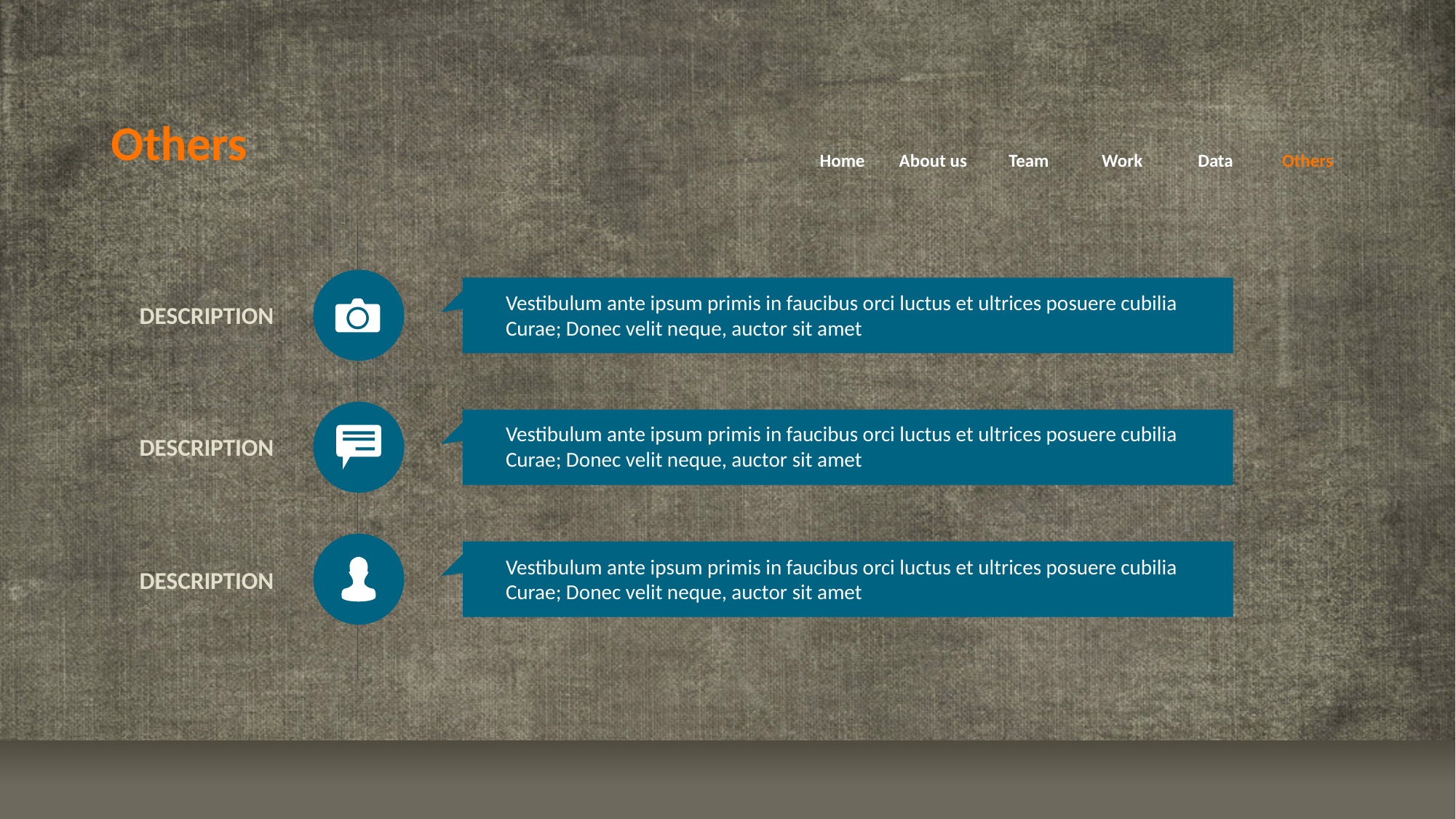

# Others
Others
Home
About us
Team
Work
Data

Vestibulum ante ipsum primis in faucibus orci luctus et ultrices posuere cubilia Curae; Donec velit neque, auctor sit amet
DESCRIPTION

Vestibulum ante ipsum primis in faucibus orci luctus et ultrices posuere cubilia Curae; Donec velit neque, auctor sit amet

DESCRIPTION

Vestibulum ante ipsum primis in faucibus orci luctus et ultrices posuere cubilia Curae; Donec velit neque, auctor sit amet

DESCRIPTION